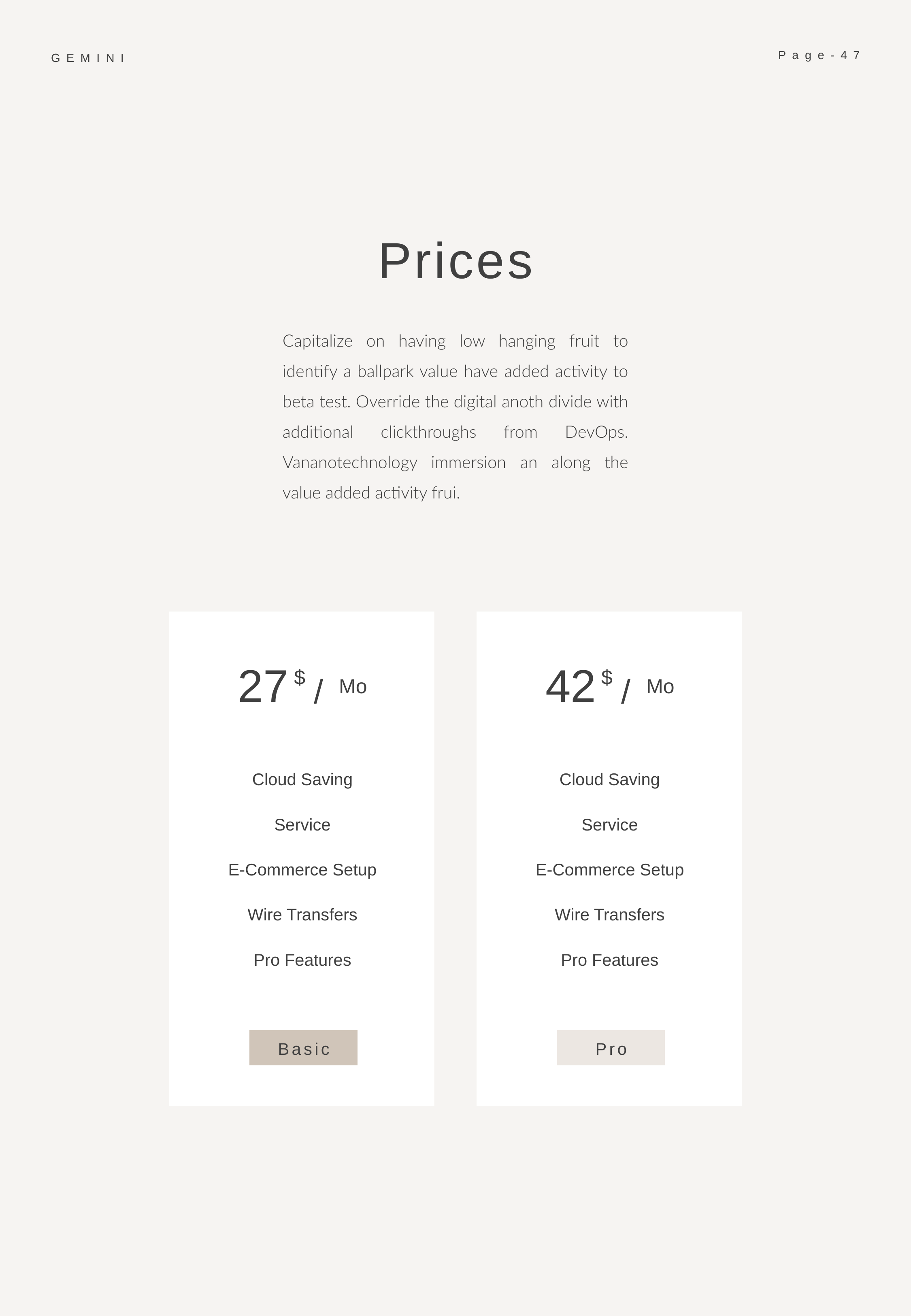

Page-47
GEMINI
Prices
Capitalize on having low hanging fruit to identify a ballpark value have added activity to beta test. Override the digital anoth divide with additional clickthroughs from DevOps. Vananotechnology immersion an along the value added activity frui.

27
42
$
$
/
/
Mo
Mo
Cloud Saving
Cloud Saving
Service
Service
E-Commerce Setup
E-Commerce Setup
Wire Transfers
Wire Transfers
Pro Features
Pro Features

Basic
Pro